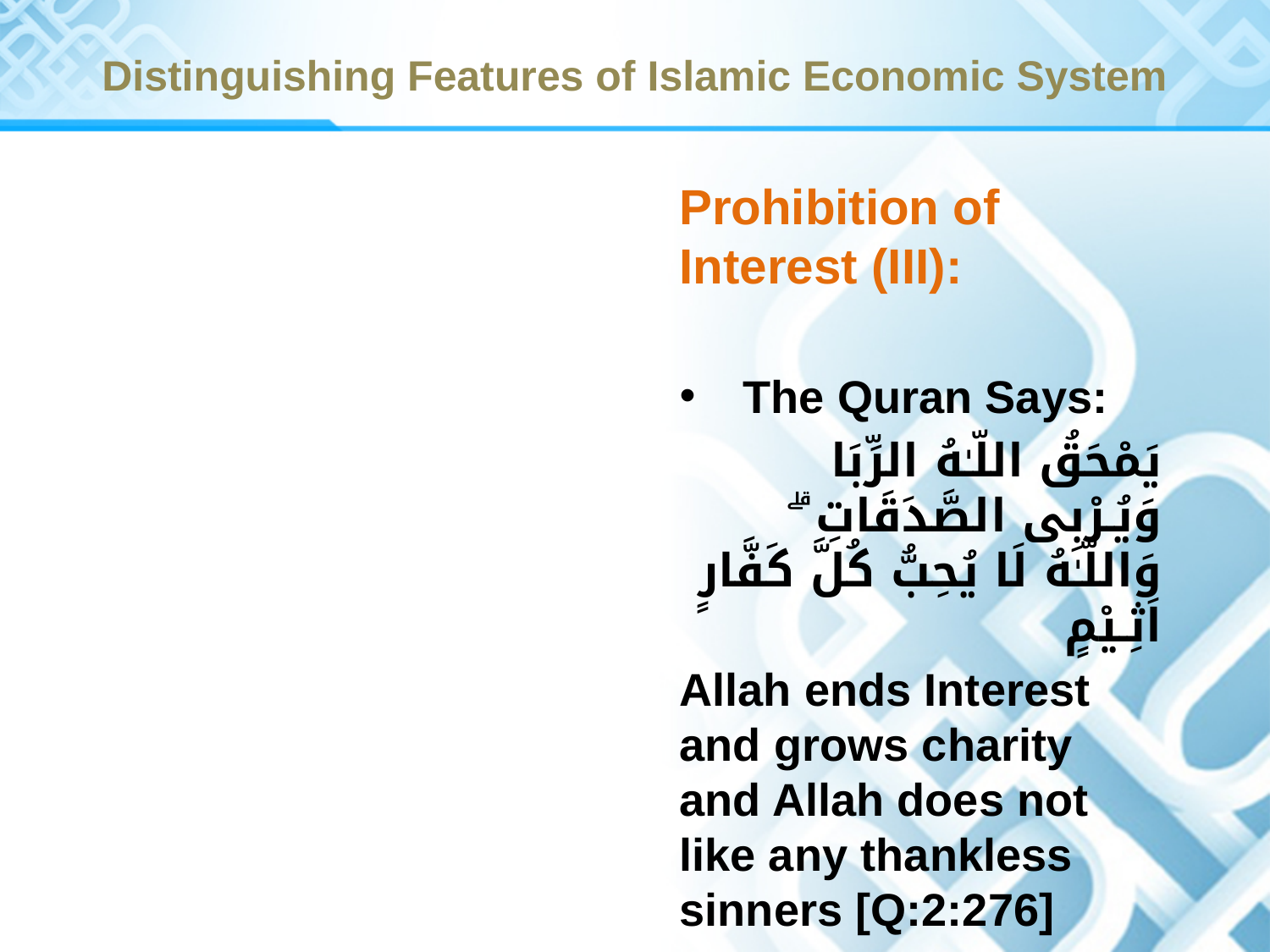

Distinguishing Features of Islamic Economic System
Prohibition of Interest (III):

The Quran Says:
يَمْحَقُ اللّـٰهُ الرِّبَا وَيُـرْبِى الصَّدَقَاتِ ۗ وَاللّـٰهُ لَا يُحِبُّ كُلَّ كَفَّارٍ اَثِـيْمٍ
Allah ends Interest and grows charity and Allah does not like any thankless sinners [Q:2:276]